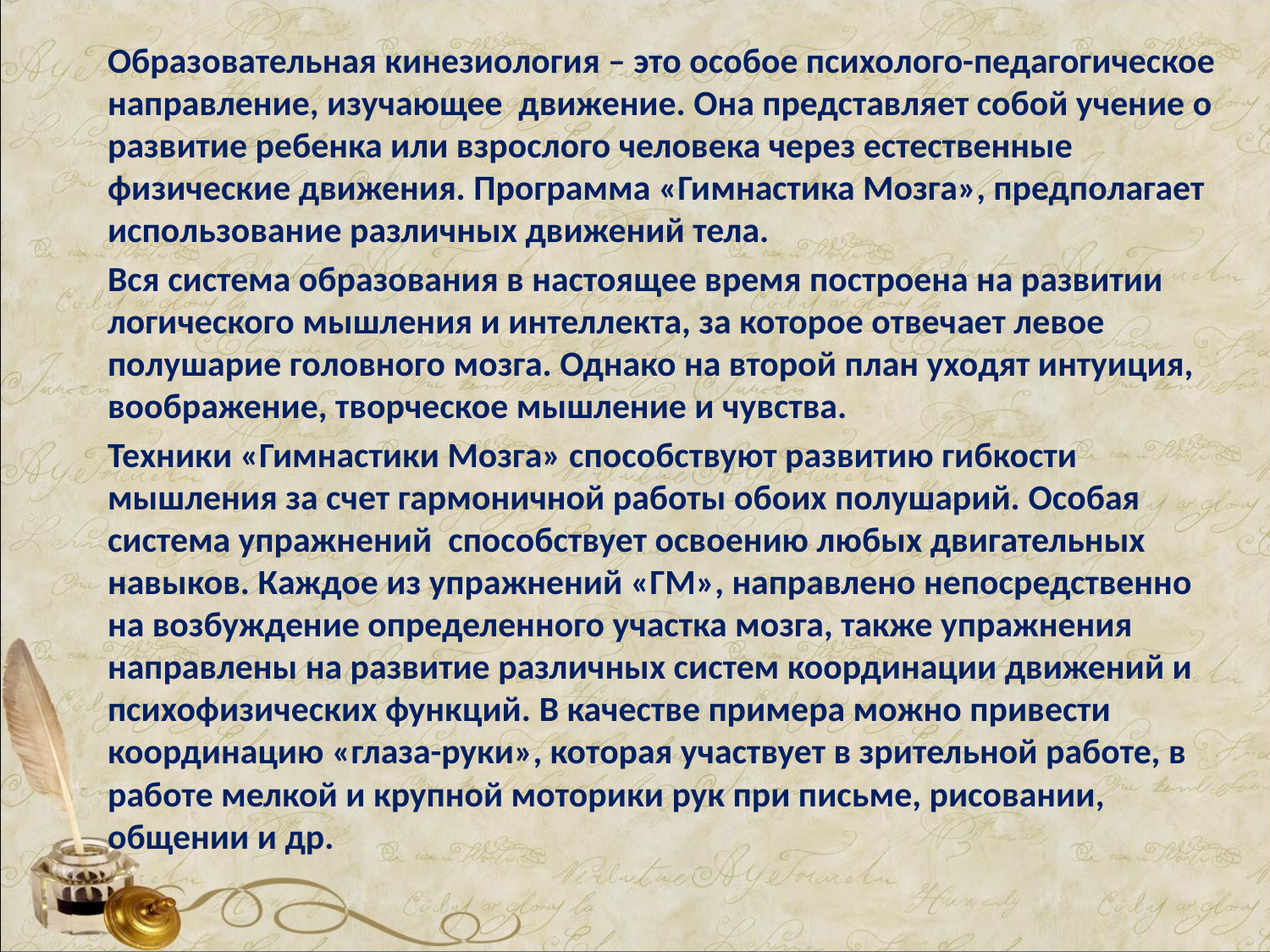

Образовательная кинезиология – это особое психолого-педагогическое направление, изучающее  движение. Она представляет собой учение о развитие ребенка или взрослого человека через естественные физические движения. Программа «Гимнастика Мозга», предполагает использование различных движений тела.
Вся система образования в настоящее время построена на развитии логического мышления и интеллекта, за которое отвечает левое полушарие головного мозга. Однако на второй план уходят интуиция, воображение, творческое мышление и чувства.
Техники «Гимнастики Мозга» способствуют развитию гибкости мышления за счет гармоничной работы обоих полушарий. Особая система упражнений  способствует освоению любых двигательных навыков. Каждое из упражнений «ГМ», направлено непосредственно на возбуждение определенного участка мозга, также упражнения направлены на развитие различных систем координации движений и психофизических функций. В качестве примера можно привести координацию «глаза-руки», которая участвует в зрительной работе, в работе мелкой и крупной моторики рук при письме, рисовании, общении и др.